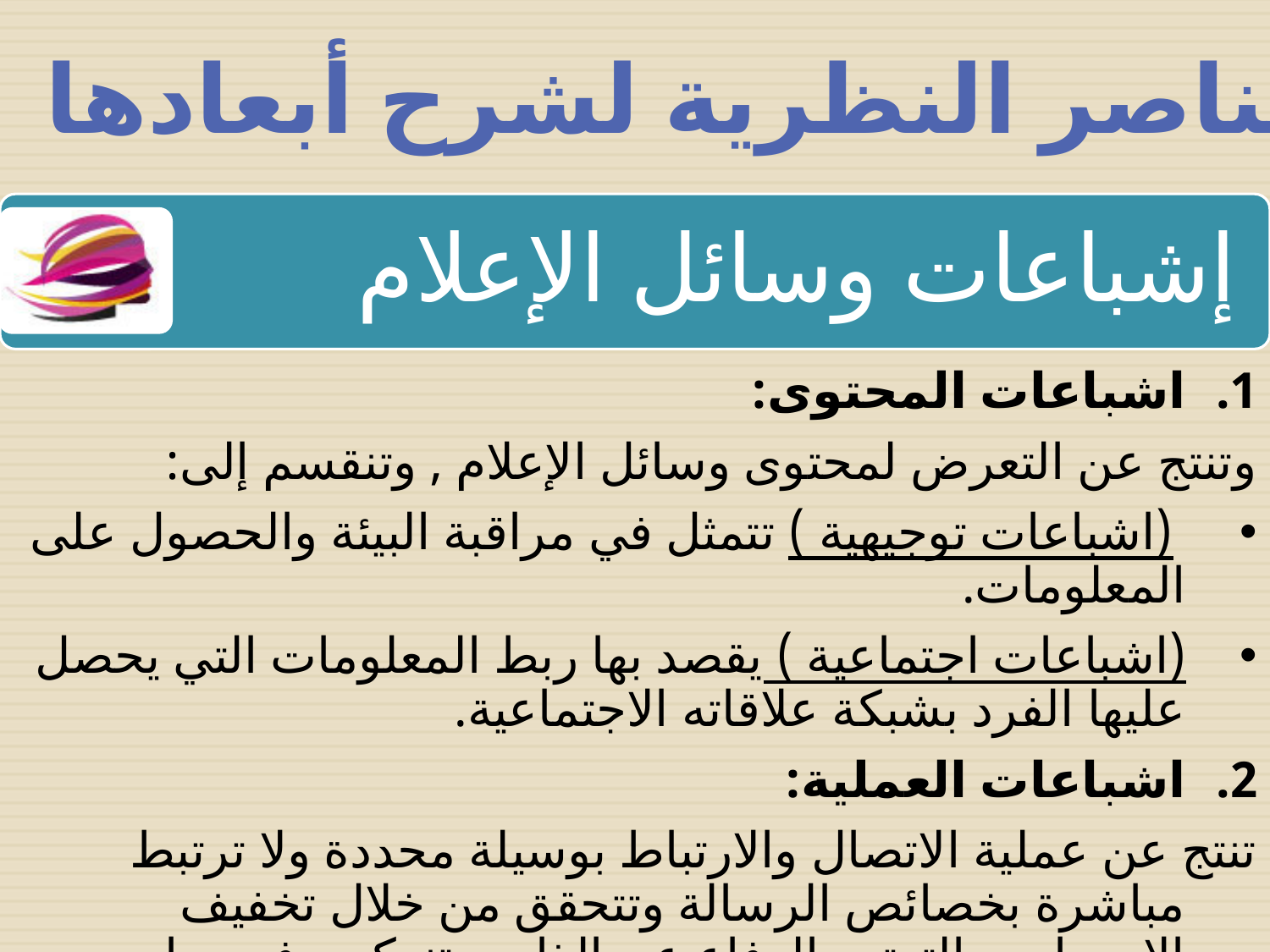

عناصر النظرية لشرح أبعادها
إشباعات وسائل الإعلام
اشباعات المحتوى:
وتنتج عن التعرض لمحتوى وسائل الإعلام , وتنقسم إلى:
 (اشباعات توجيهية ) تتمثل في مراقبة البيئة والحصول على المعلومات.
(اشباعات اجتماعية ) يقصد بها ربط المعلومات التي يحصل عليها الفرد بشبكة علاقاته الاجتماعية.
اشباعات العملية:
تنتج عن عملية الاتصال والارتباط بوسيلة محددة ولا ترتبط مباشرة بخصائص الرسالة وتتحقق من خلال تخفيف الإحساس بالتوتر والدفاع عن الذات وتنعكس في برامج التسلية والترفيه .